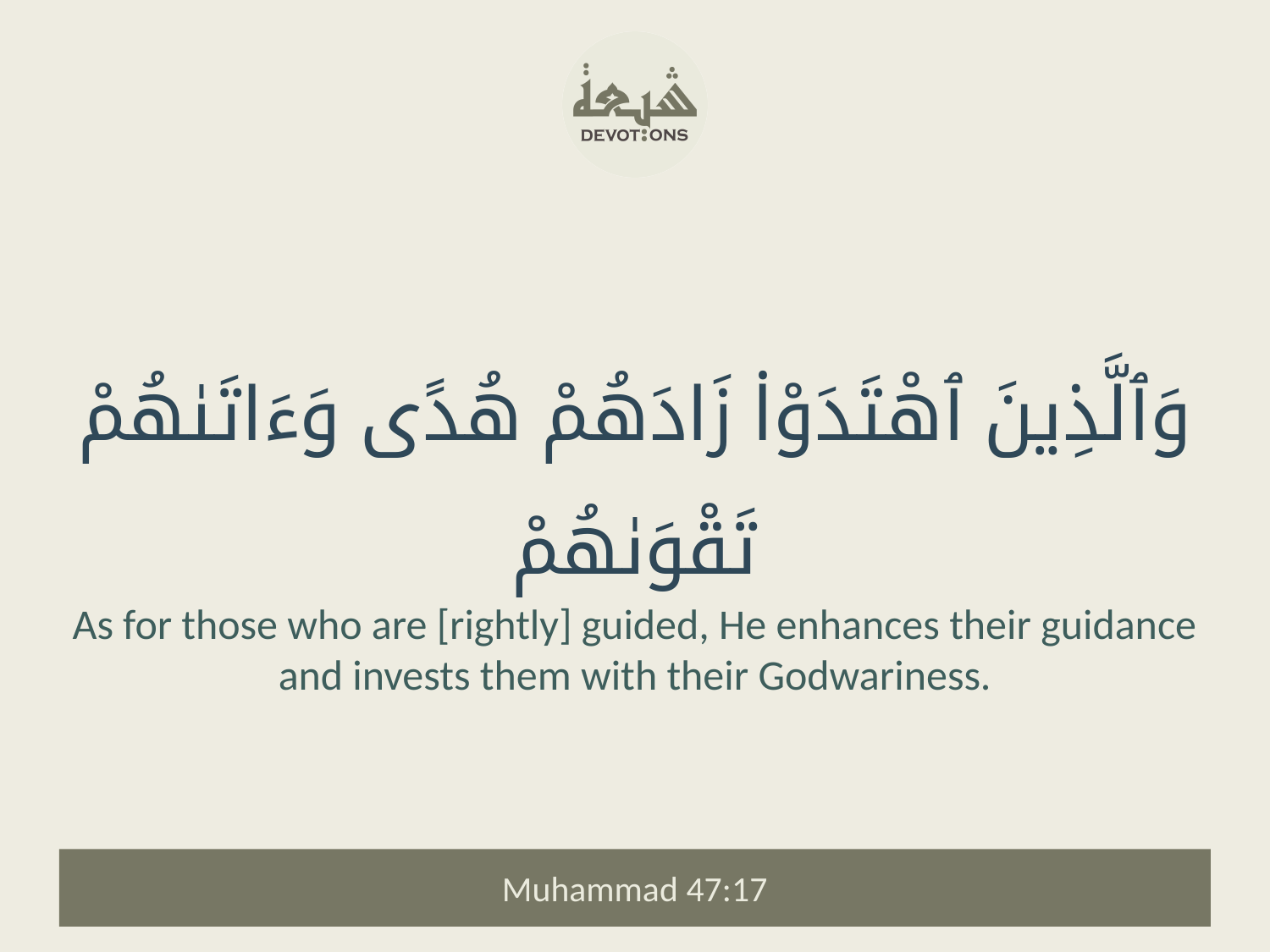

وَٱلَّذِينَ ٱهْتَدَوْا۟ زَادَهُمْ هُدًى وَءَاتَىٰهُمْ تَقْوَىٰهُمْ
As for those who are [rightly] guided, He enhances their guidance and invests them with their Godwariness.
Muhammad 47:17